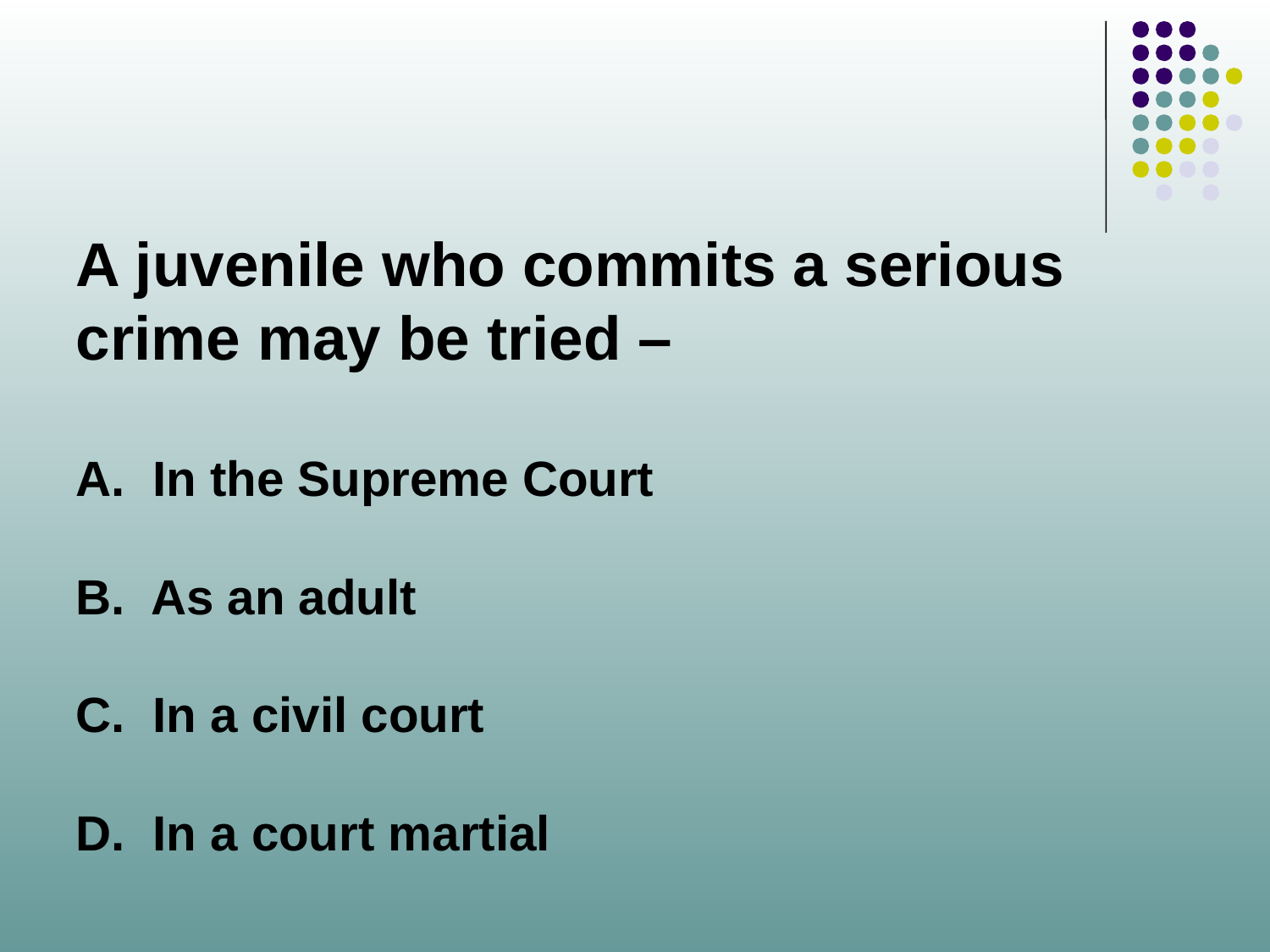

A juvenile who commits a serious crime may be tried –
A.  In the Supreme Court
B.  As an adult
C.  In a civil court
D.  In a court martial